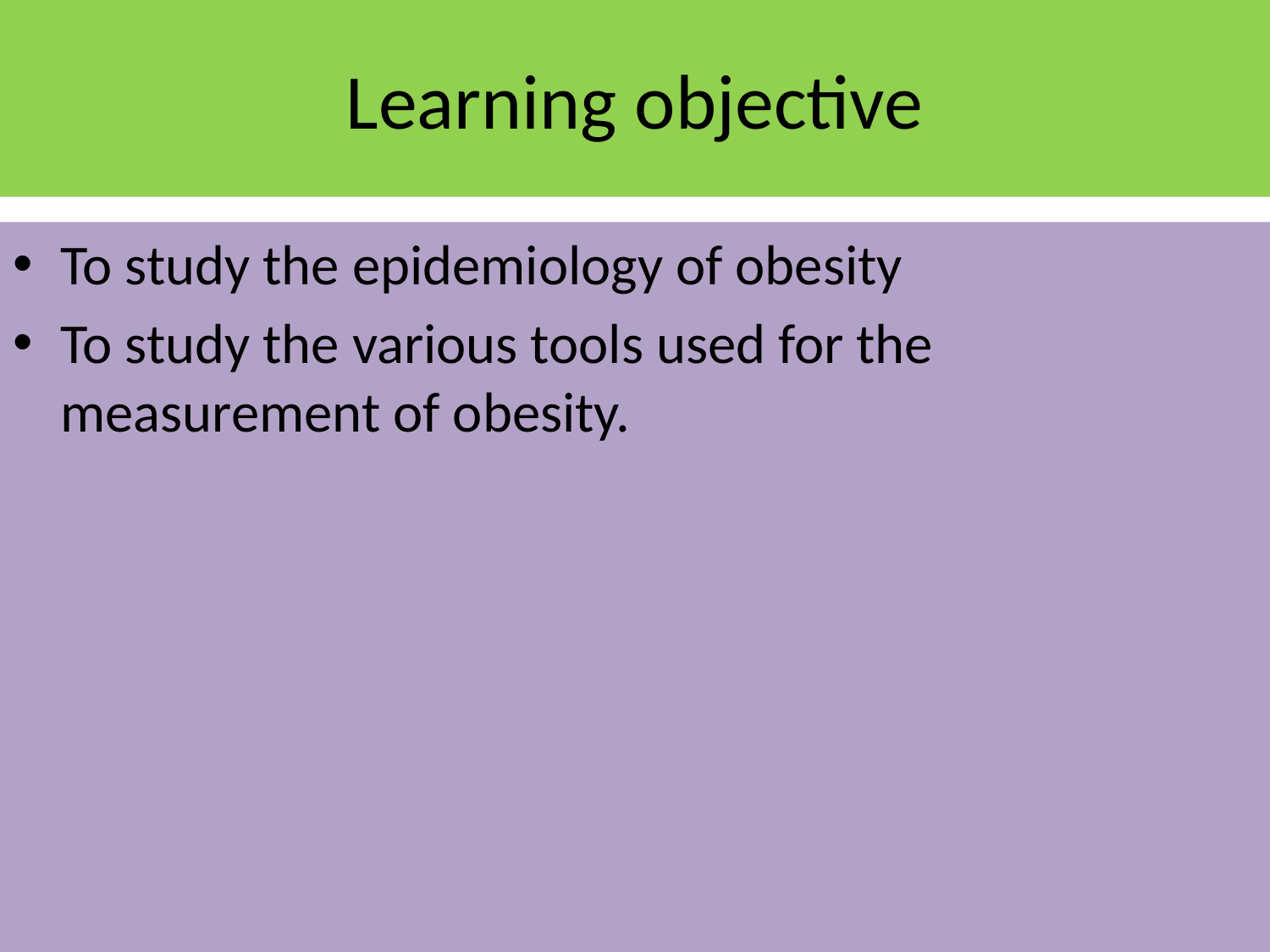

# Learning objective
To study the epidemiology of obesity
To study the various tools used for the measurement of obesity.